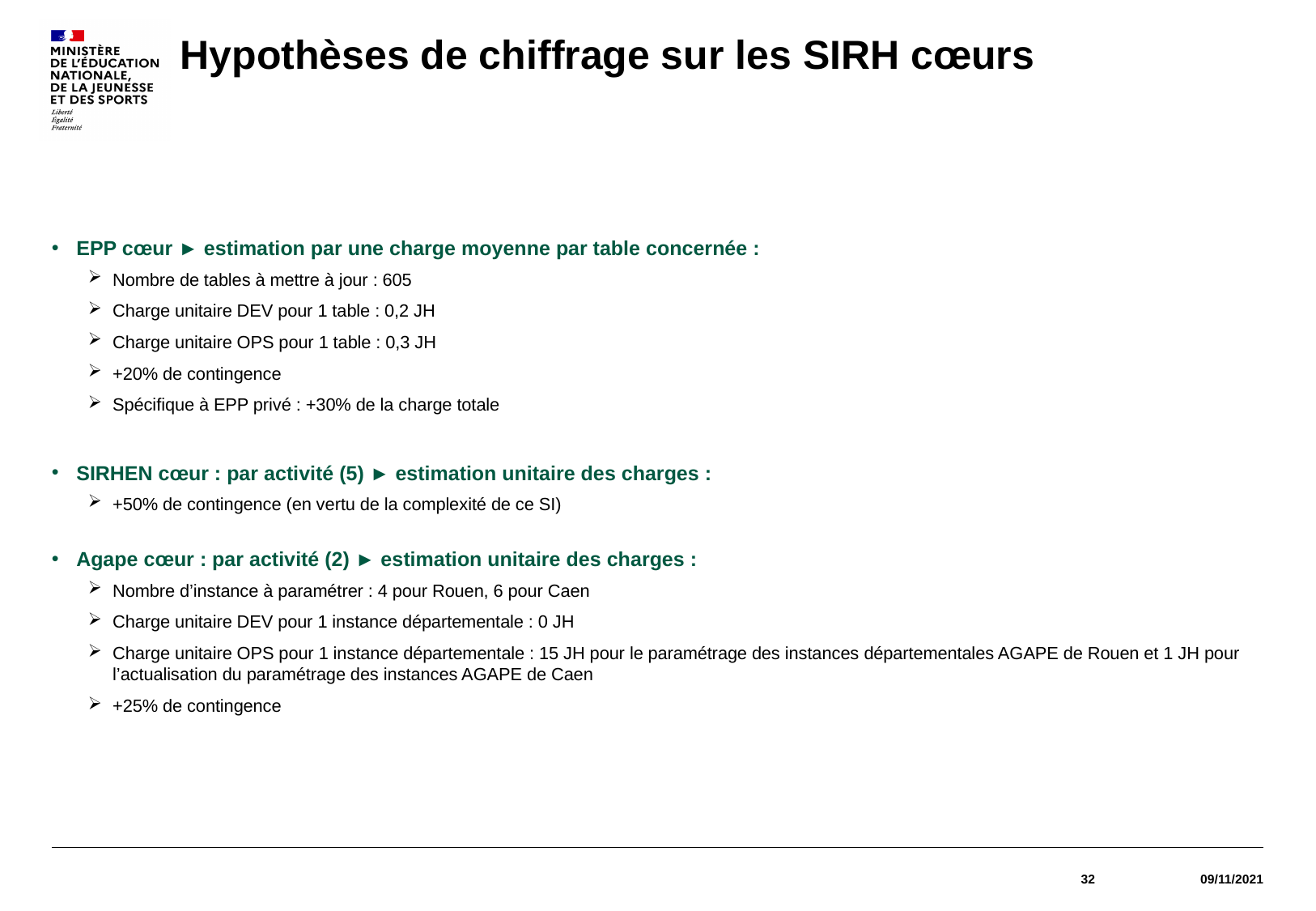

# Hypothèses de chiffrage sur les SIRH cœurs
EPP cœur ► estimation par une charge moyenne par table concernée :
Nombre de tables à mettre à jour : 605
Charge unitaire DEV pour 1 table : 0,2 JH
Charge unitaire OPS pour 1 table : 0,3 JH
+20% de contingence
Spécifique à EPP privé : +30% de la charge totale

SIRHEN cœur : par activité (5) ► estimation unitaire des charges :
+50% de contingence (en vertu de la complexité de ce SI)

Agape cœur : par activité (2) ► estimation unitaire des charges :
Nombre d’instance à paramétrer : 4 pour Rouen, 6 pour Caen
Charge unitaire DEV pour 1 instance départementale : 0 JH
Charge unitaire OPS pour 1 instance départementale : 15 JH pour le paramétrage des instances départementales AGAPE de Rouen et 1 JH pour l’actualisation du paramétrage des instances AGAPE de Caen
+25% de contingence
32
09/11/2021